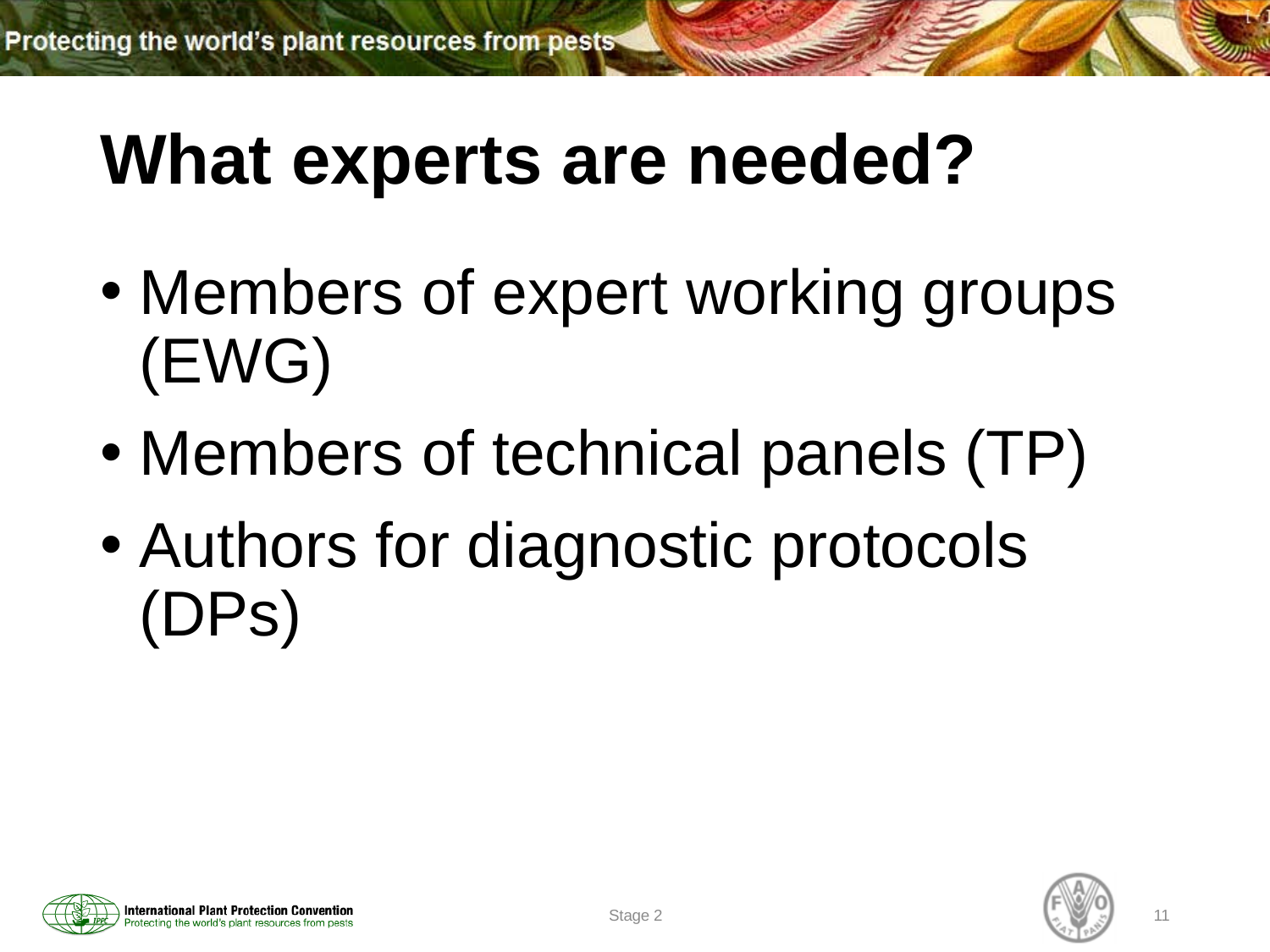

# What experts are needed?
Members of expert working groups (EWG)
Members of technical panels (TP)
Authors for diagnostic protocols (DPs)
Stage 2
11